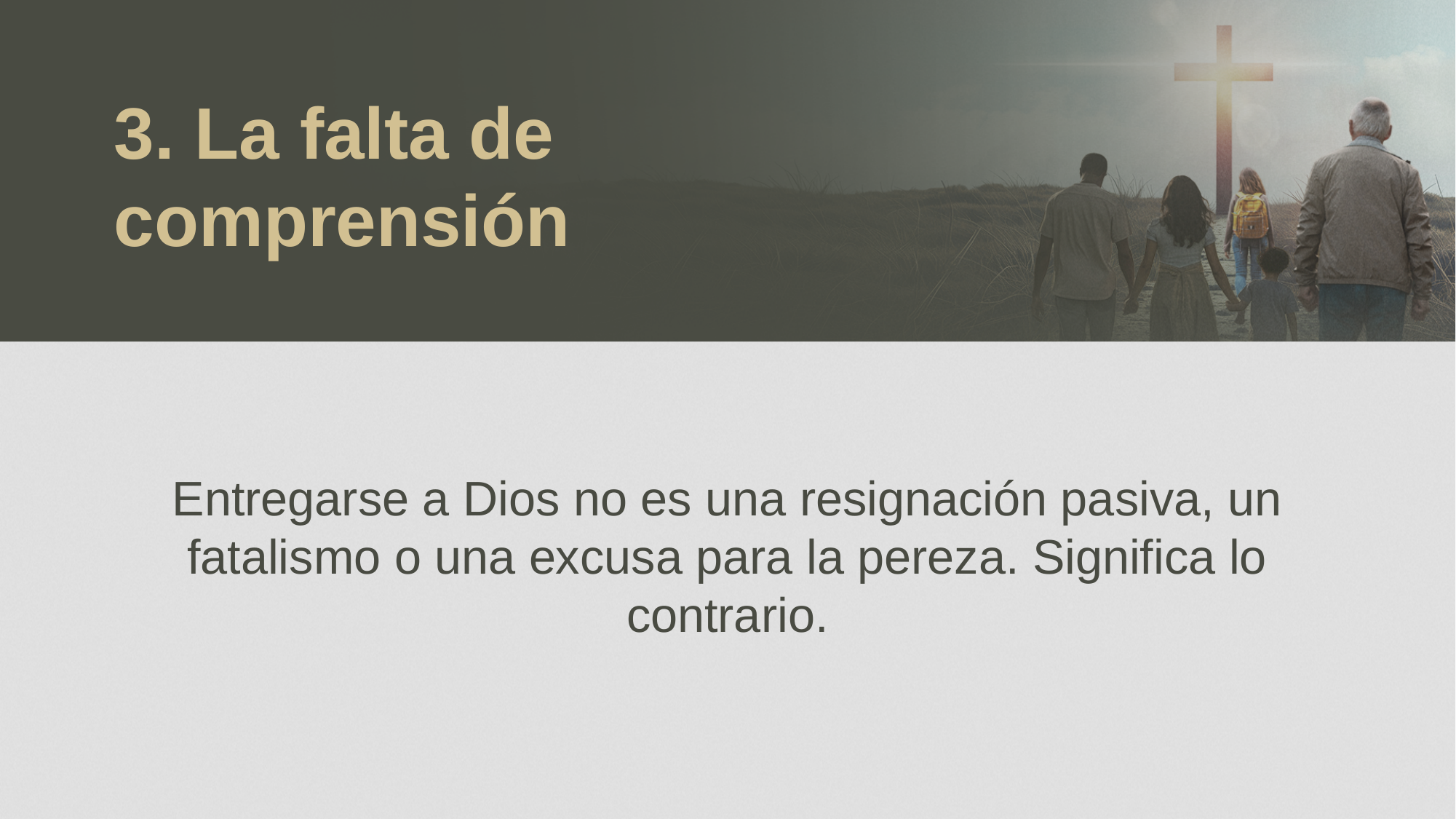

3. La falta de comprensión

Entregarse a Dios no es una resignación pasiva, un fatalismo o una excusa para la pereza. Significa lo contrario.